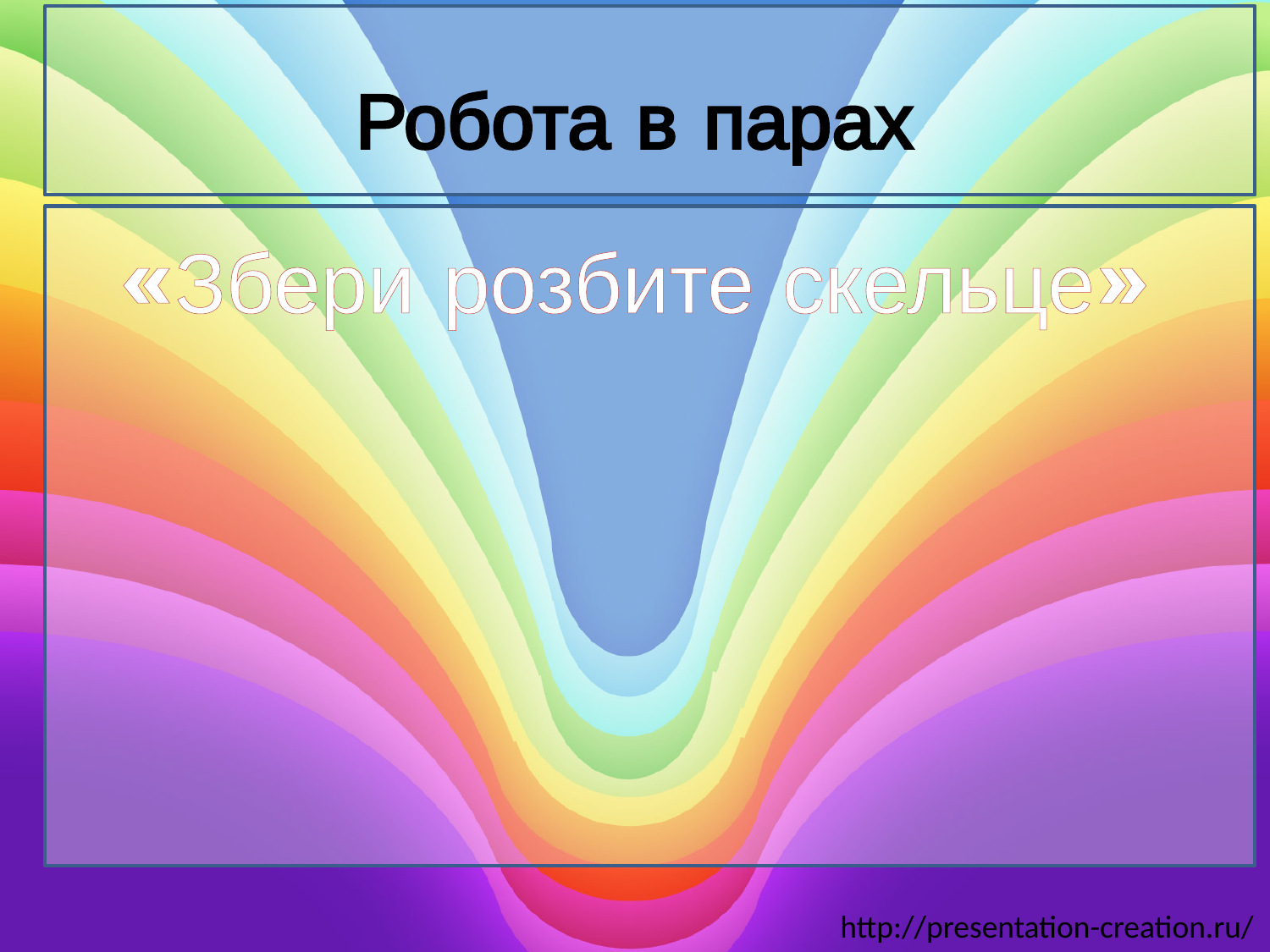

# Робота в парах
«Збери розбите скельце»